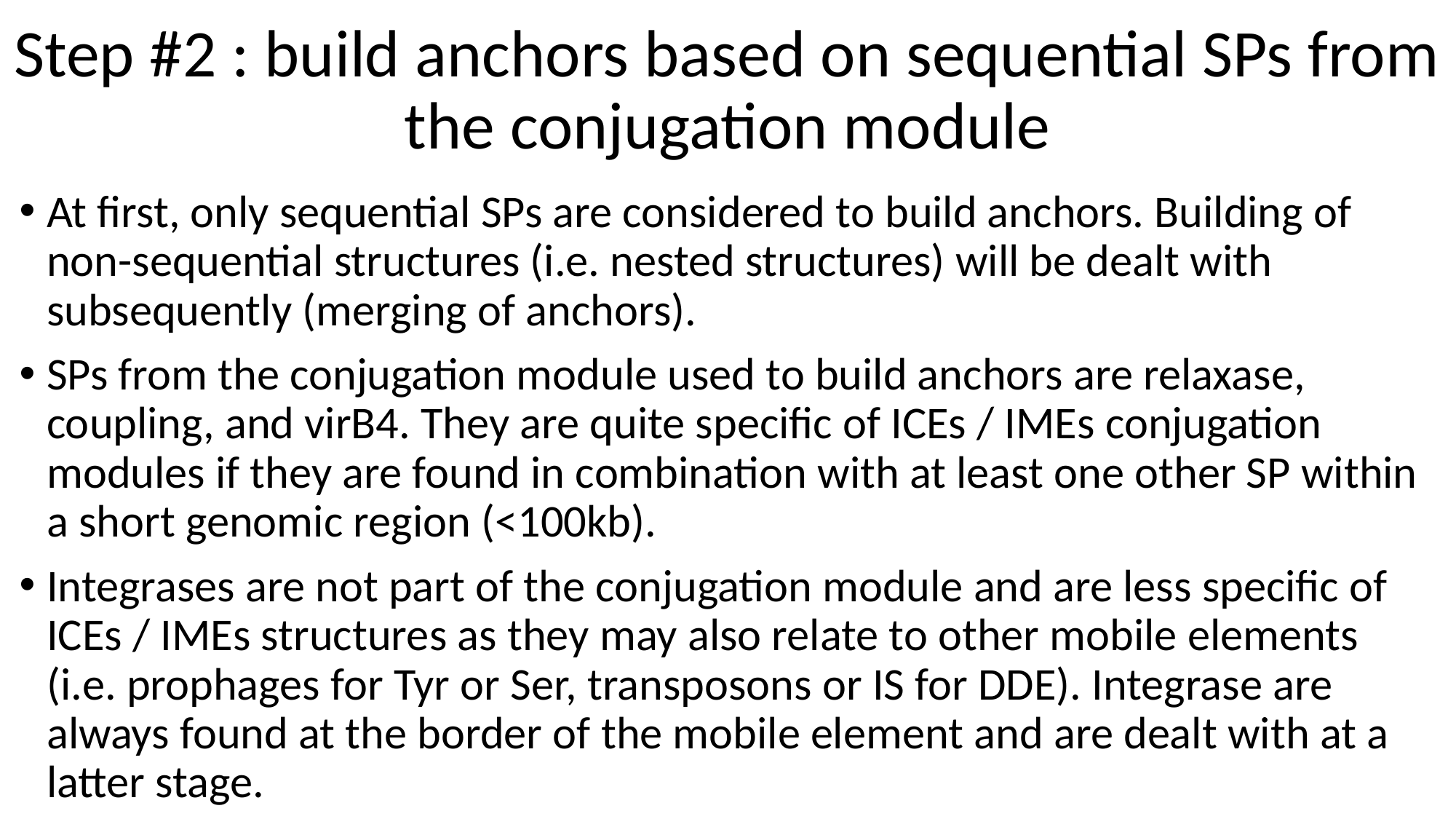

# Step #2 : build anchors based on sequential SPs from the conjugation module
At first, only sequential SPs are considered to build anchors. Building of non-sequential structures (i.e. nested structures) will be dealt with subsequently (merging of anchors).
SPs from the conjugation module used to build anchors are relaxase, coupling, and virB4. They are quite specific of ICEs / IMEs conjugation modules if they are found in combination with at least one other SP within a short genomic region (<100kb).
Integrases are not part of the conjugation module and are less specific of ICEs / IMEs structures as they may also relate to other mobile elements (i.e. prophages for Tyr or Ser, transposons or IS for DDE). Integrase are always found at the border of the mobile element and are dealt with at a latter stage.